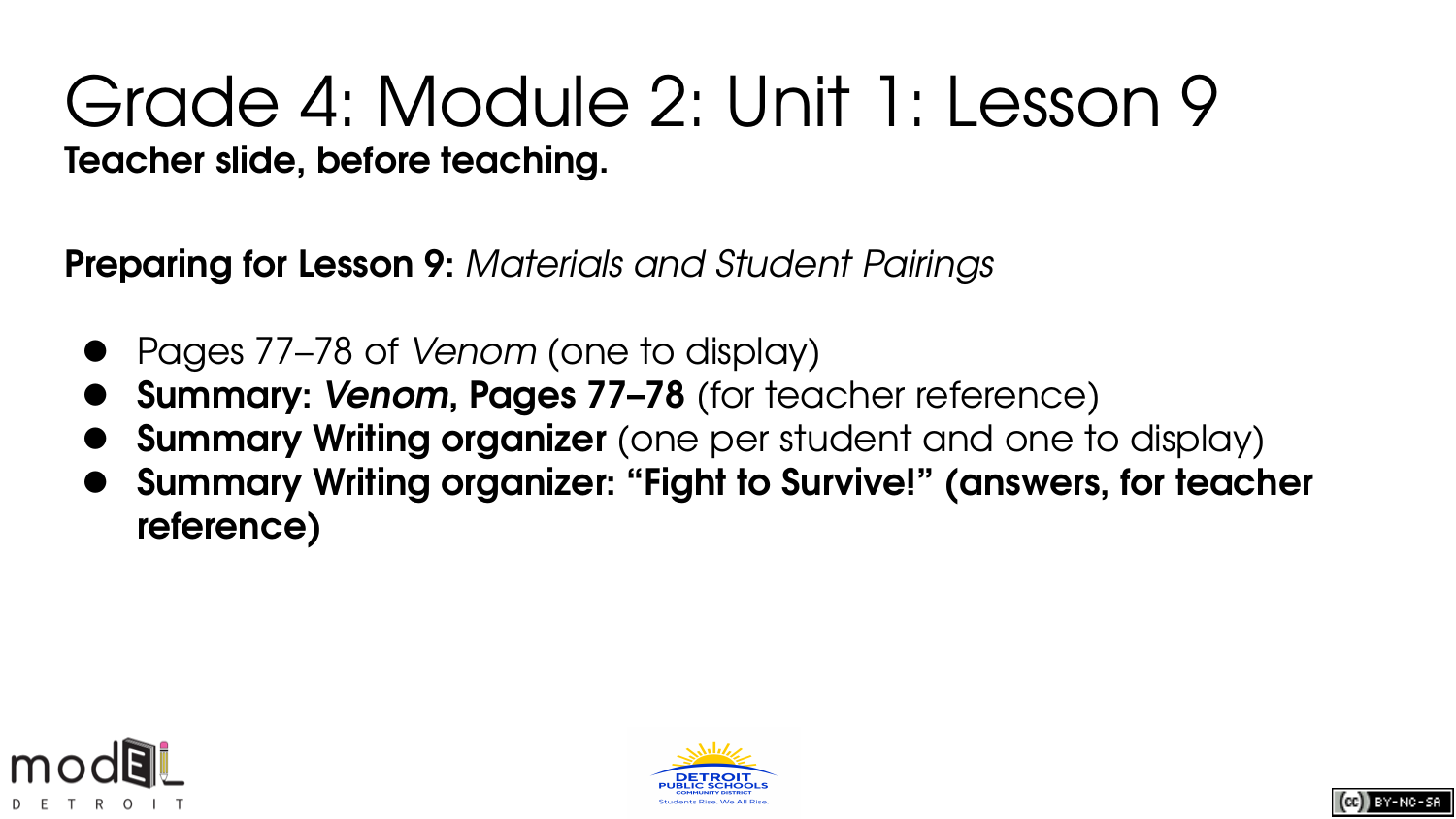

# Grade 4: Module 2: Unit 1: Lesson 9
Teacher slide, before teaching.
Preparing for Lesson 9: Materials and Student Pairings

Pages 77–78 of Venom (one to display)
Summary: Venom, Pages 77–78 (for teacher reference)
Summary Writing organizer (one per student and one to display)
Summary Writing organizer: “Fight to Survive!” (answers, for teacher reference)